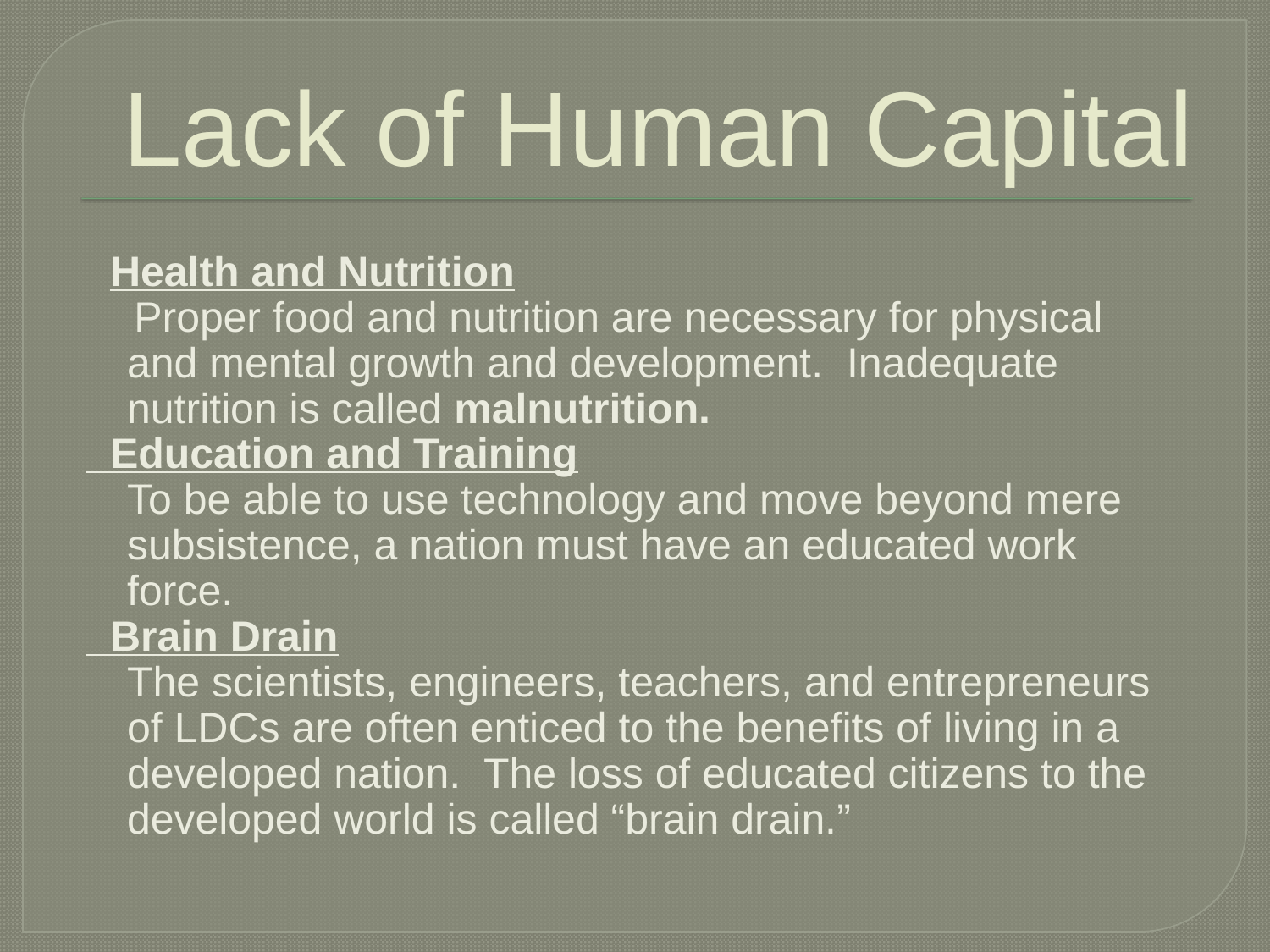

# Lack of Human Capital
  Health and Nutrition
    Proper food and nutrition are necessary for physical and mental growth and development.  Inadequate nutrition is called malnutrition.
  Education and Training
	To be able to use technology and move beyond mere subsistence, a nation must have an educated work force.
  Brain Drain
	The scientists, engineers, teachers, and entrepreneurs of LDCs are often enticed to the benefits of living in a developed nation.  The loss of educated citizens to the developed world is called “brain drain.”